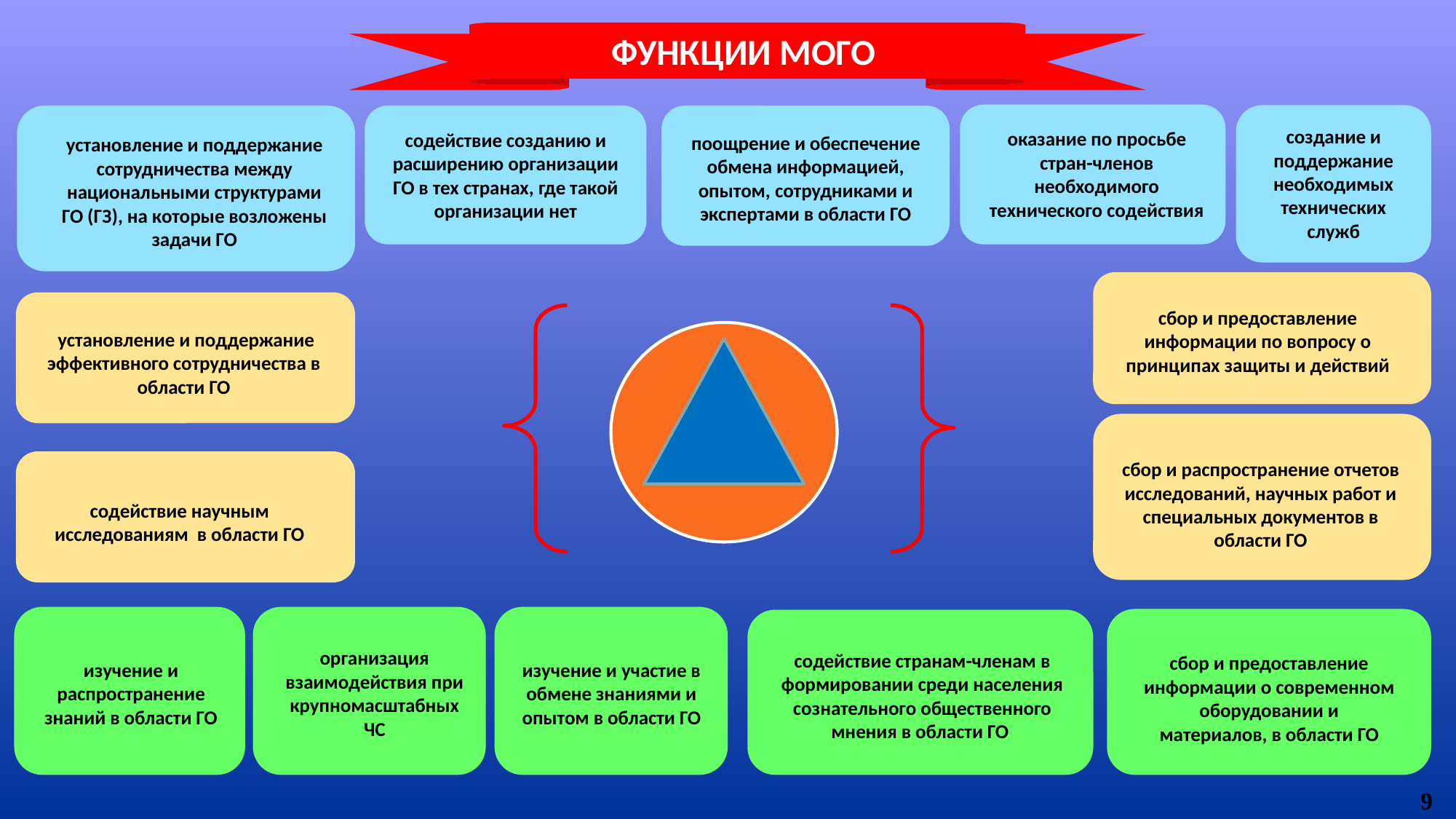

ФУНКЦИИ МОГО

создание и поддержание необходимых технических служб
оказание по просьбе стран-членов необходимого технического содействия
содействие созданию и расширению организации ГО в тех странах, где такой организации нет
поощрение и обеспечение обмена информацией, опытом, сотрудниками и экспертами в области ГО
установление и поддержание сотрудничества между национальными структурами ГО (ГЗ), на которые возложены задачи ГО

сбор и предоставление информации по вопросу о принципах защиты и действий
установление и поддержание эффективного сотрудничества в
области ГО

сбор и распространение отчетов исследований, научных работ и специальных документов в области ГО
содействие научным исследованиям  в области ГО

организация взаимодействия при крупномасштабных ЧС
содействие странам-членам в формировании среди населения сознательного общественного мнения в области ГО
сбор и предоставление информации о современном оборудовании и материалов, в области ГО
изучение и участие в обмене знаниями и опытом в области ГО
изучение и распространение знаний в области ГО

9